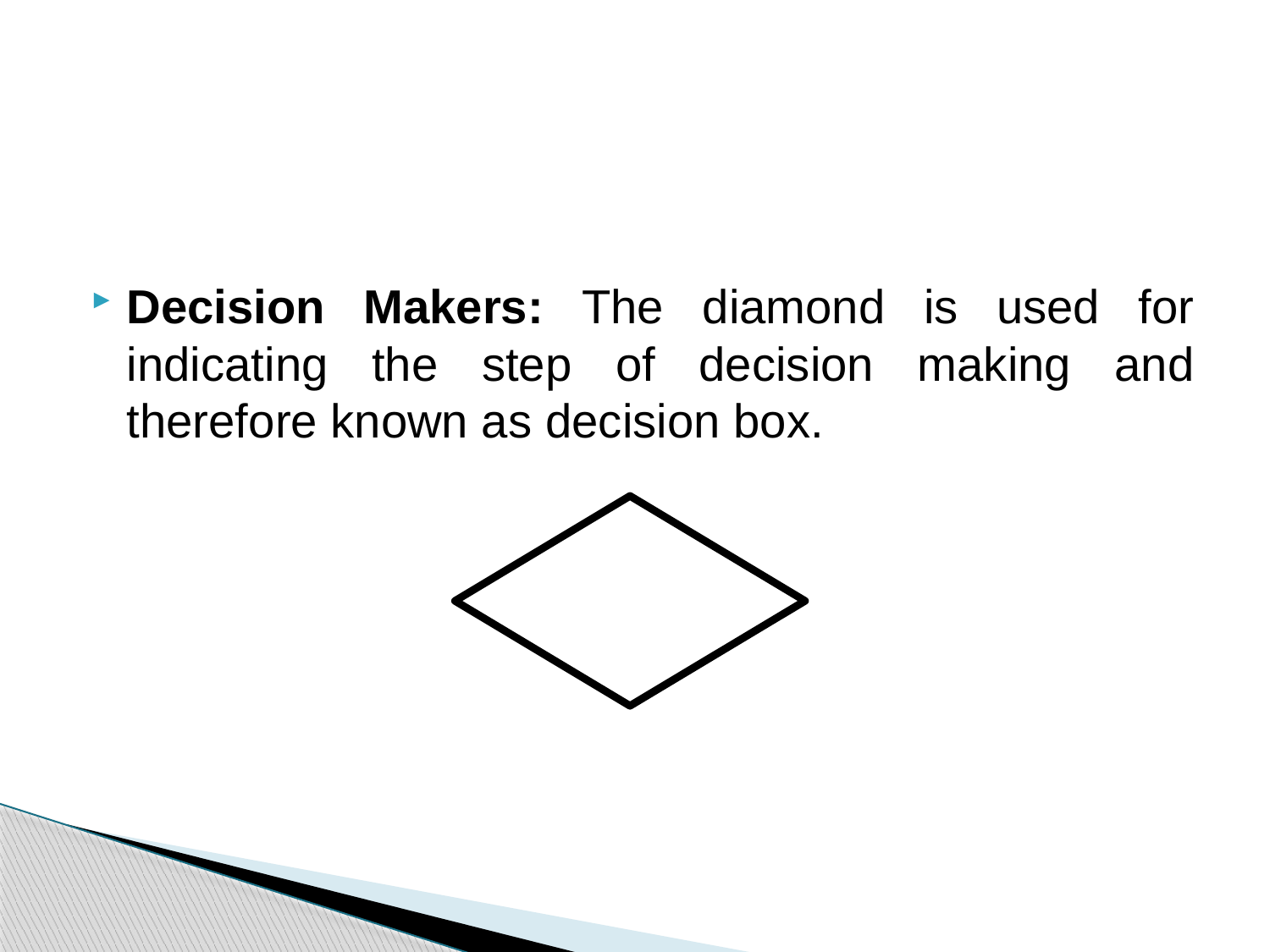

#

Decision Makers: The diamond is used for indicating the step of decision making and therefore known as decision box.